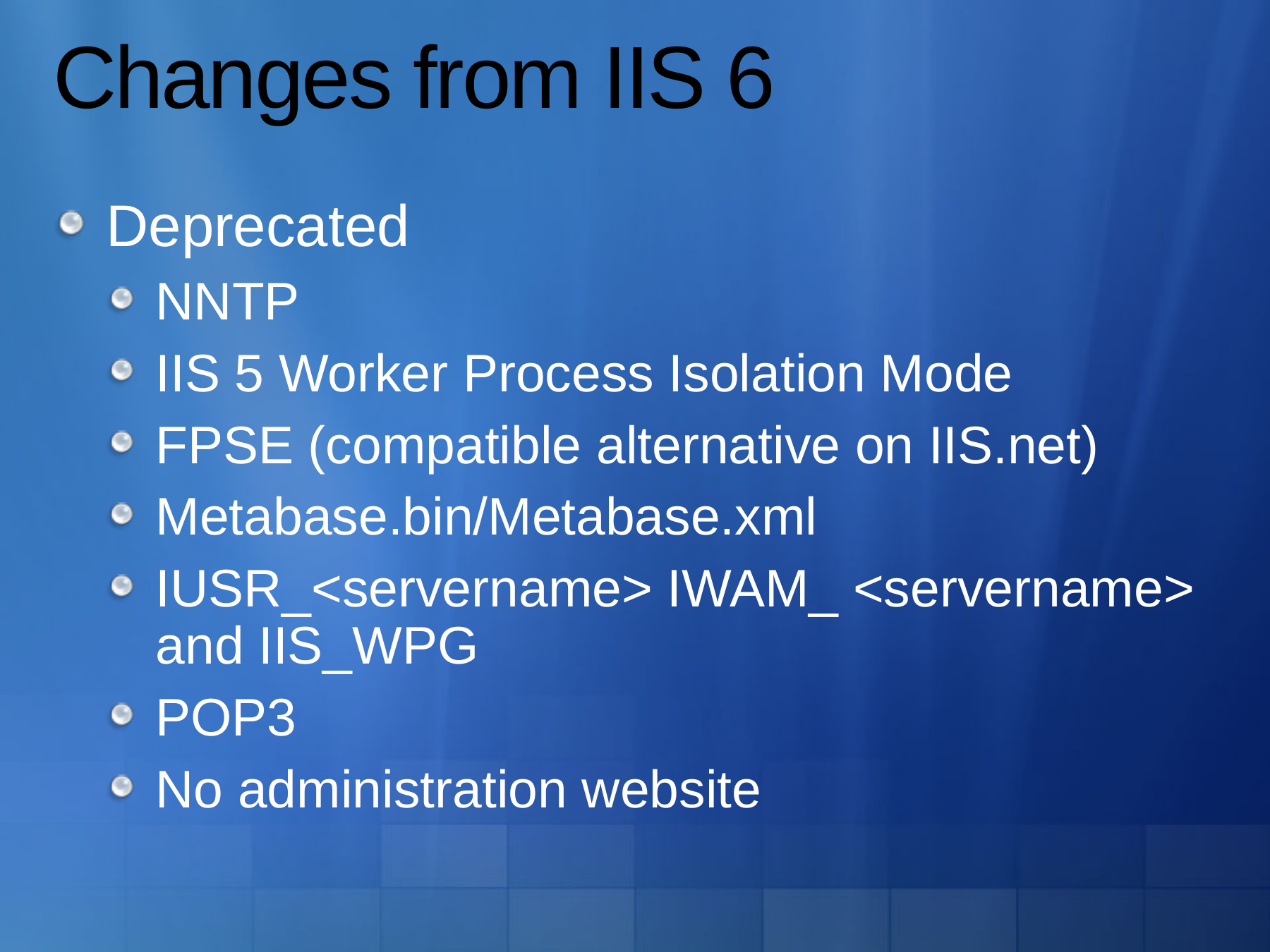

# Changes from IIS 6
Deprecated
NNTP
IIS 5 Worker Process Isolation Mode
FPSE (compatible alternative on IIS.net)
Metabase.bin/Metabase.xml
IUSR_<servername> IWAM_ <servername>  and IIS_WPG
POP3
No administration website